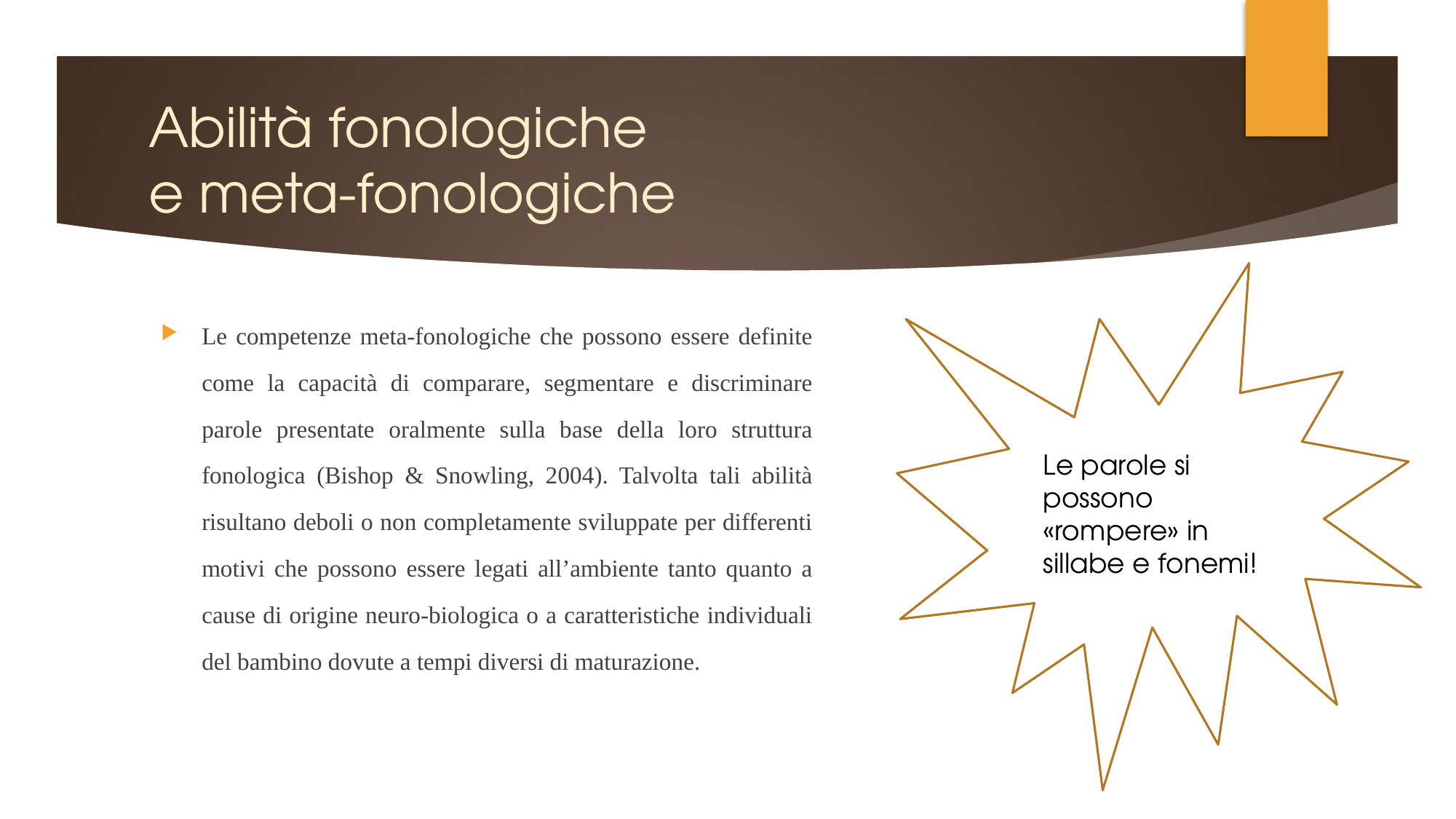

# Abilità fonologiche e meta-fonologiche

Le competenze meta-fonologiche che possono essere definite come la capacità di comparare, segmentare e discriminare parole presentate oralmente sulla base della loro struttura fonologica (Bishop & Snowling, 2004). Talvolta tali abilità risultano deboli o non completamente sviluppate per differenti motivi che possono essere legati all’ambiente tanto quanto a cause di origine neuro-biologica o a caratteristiche individuali del bambino dovute a tempi diversi di maturazione.

Le parole si possono «rompere» in sillabe e fonemi!